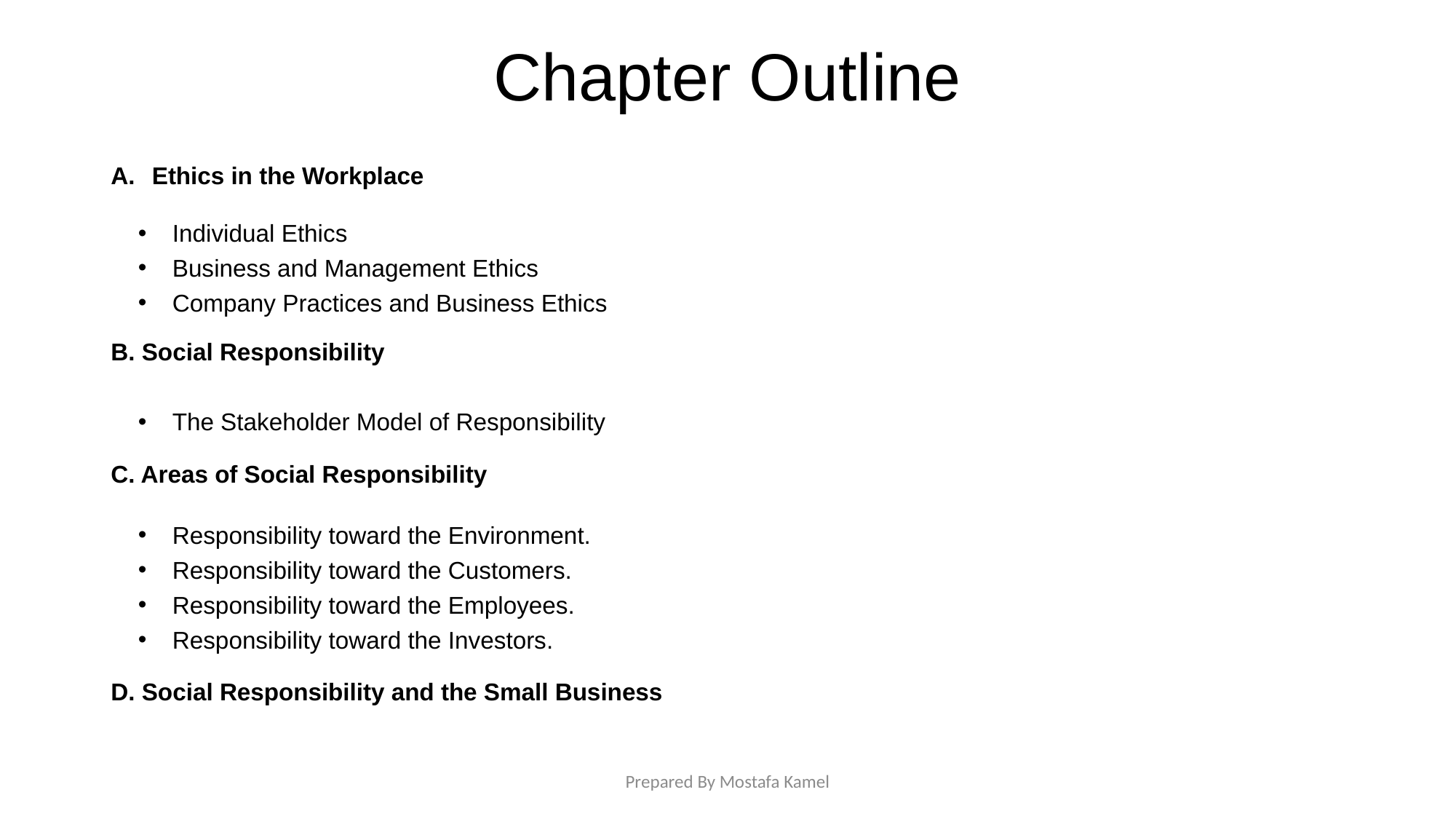

# Chapter Outline
Ethics in the Workplace

Individual Ethics
Business and Management Ethics
Company Practices and Business Ethics

B. Social Responsibility

The Stakeholder Model of Responsibility

C. Areas of Social Responsibility

Responsibility toward the Environment.
Responsibility toward the Customers.
Responsibility toward the Employees.
Responsibility toward the Investors.

D. Social Responsibility and the Small Business
Prepared By Mostafa Kamel